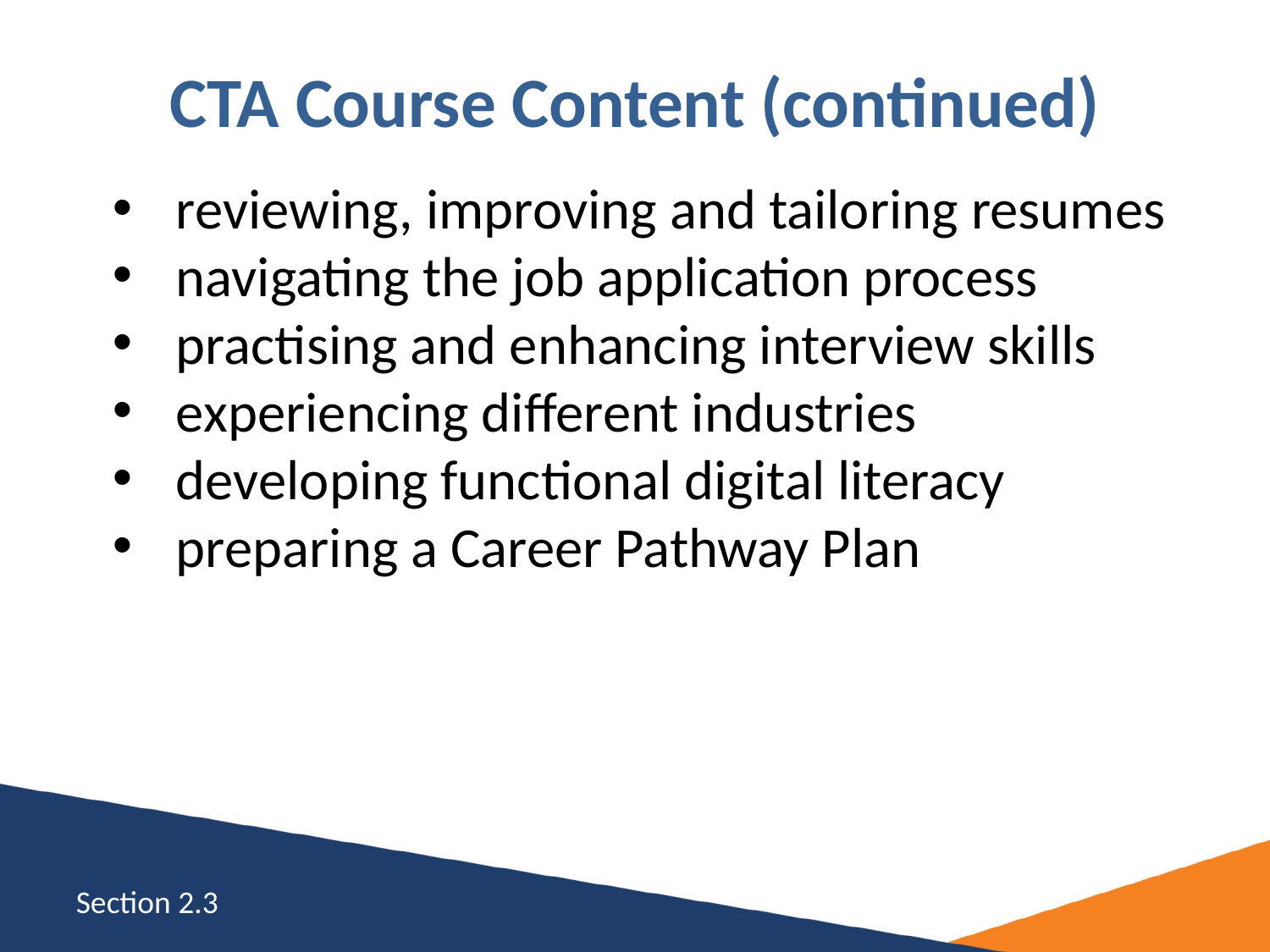

# CTA Course Content (continued)
reviewing, improving and tailoring resumes
navigating the job application process
practising and enhancing interview skills
experiencing different industries
developing functional digital literacy
preparing a Career Pathway Plan
Section 2.3